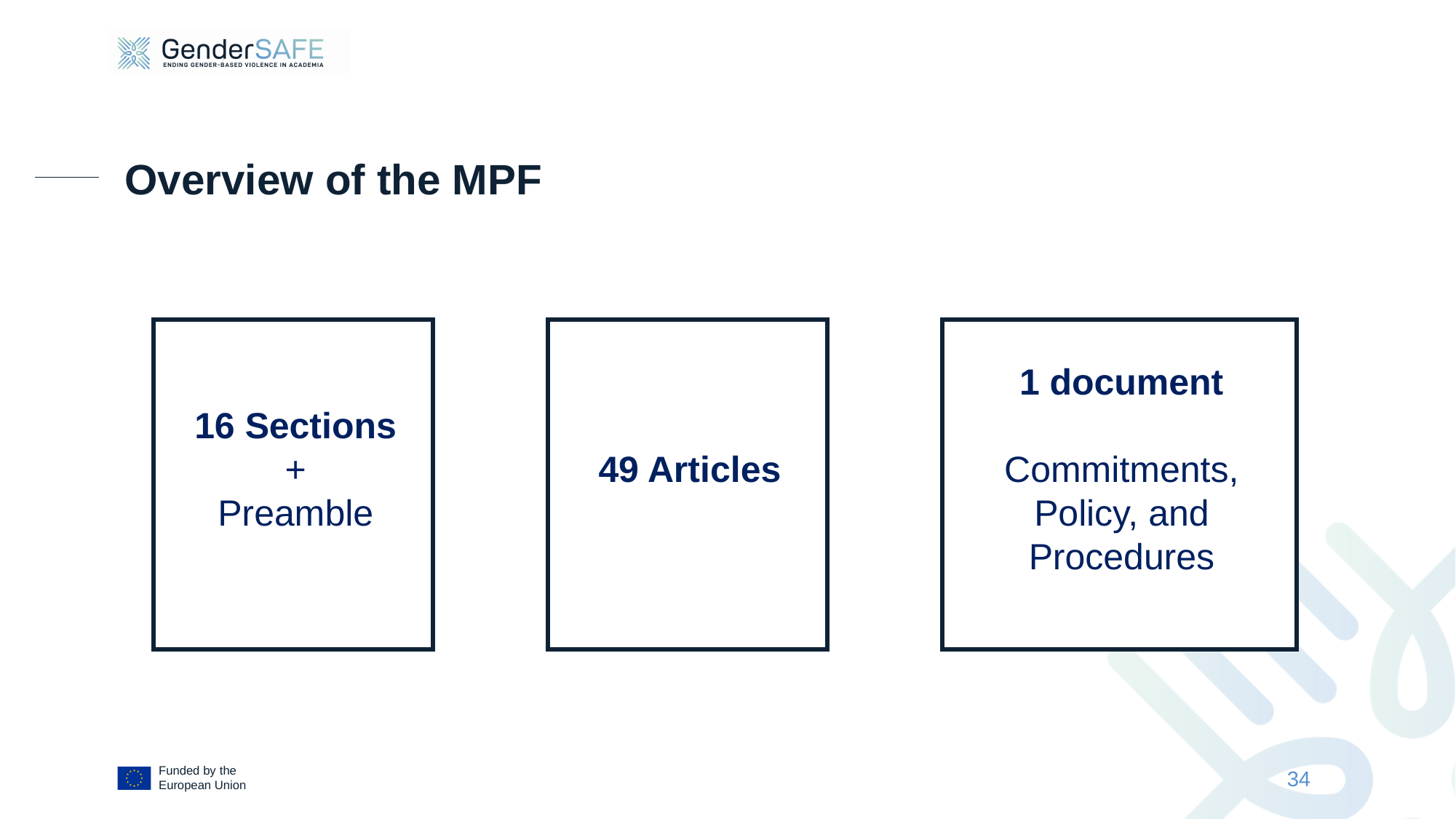

# Overview of the MPF
49 Articles
16 Sections
+
Preamble
1 document

Commitments, Policy, and Procedures
34